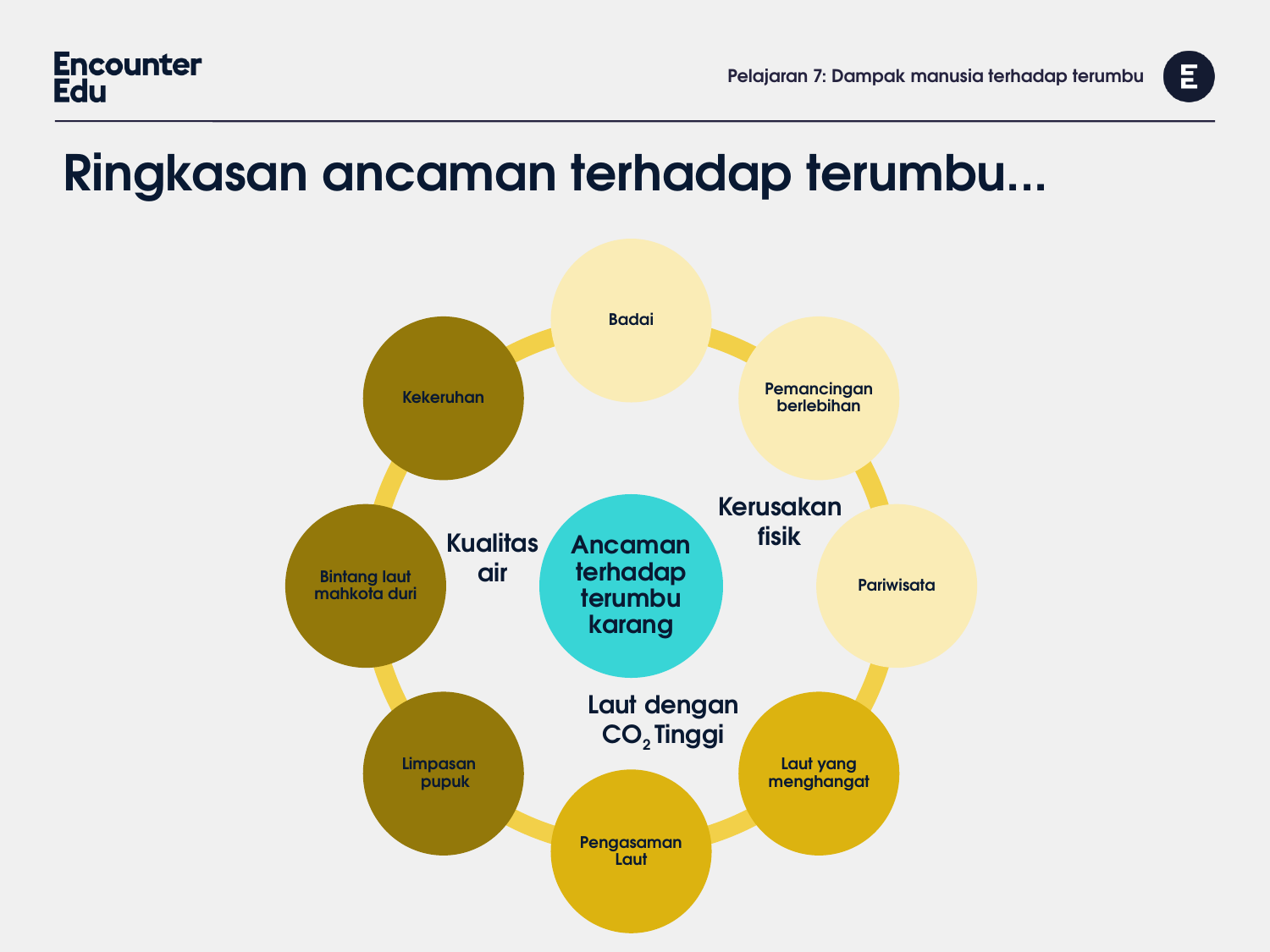

# Pelajaran 7: Dampak manusia terhadap terumbu
Ringkasan ancaman terhadap terumbu...
Ancaman terhadap terumbu karang
Badai
Pemancingan berlebihan
Pariwisata
Laut yang menghangat
Pengasaman Laut
Limpasan
 pupuk
Bintang laut mahkota duri
Kekeruhan
Kerusakan fisik
Kualitas air
Laut dengan CO2 Tinggi